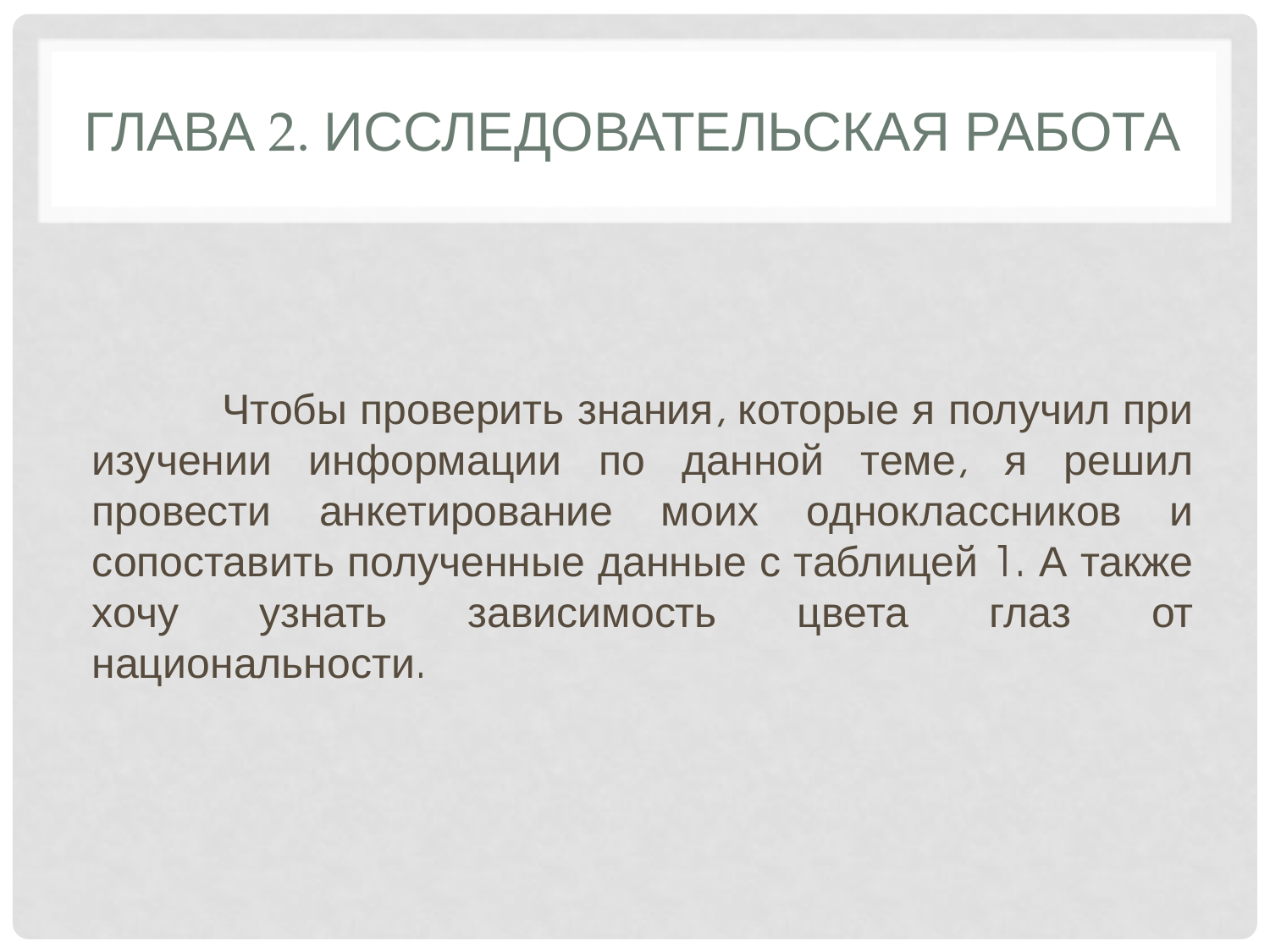

# Глава 2. исследовательская работа
          Чтобы проверить знания, которые я получил при изучении информации по данной теме, я решил провести анкетирование моих одноклассников и сопоставить полученные данные с таблицей 1. А также хочу узнать зависимость цвета глаз от национальности.